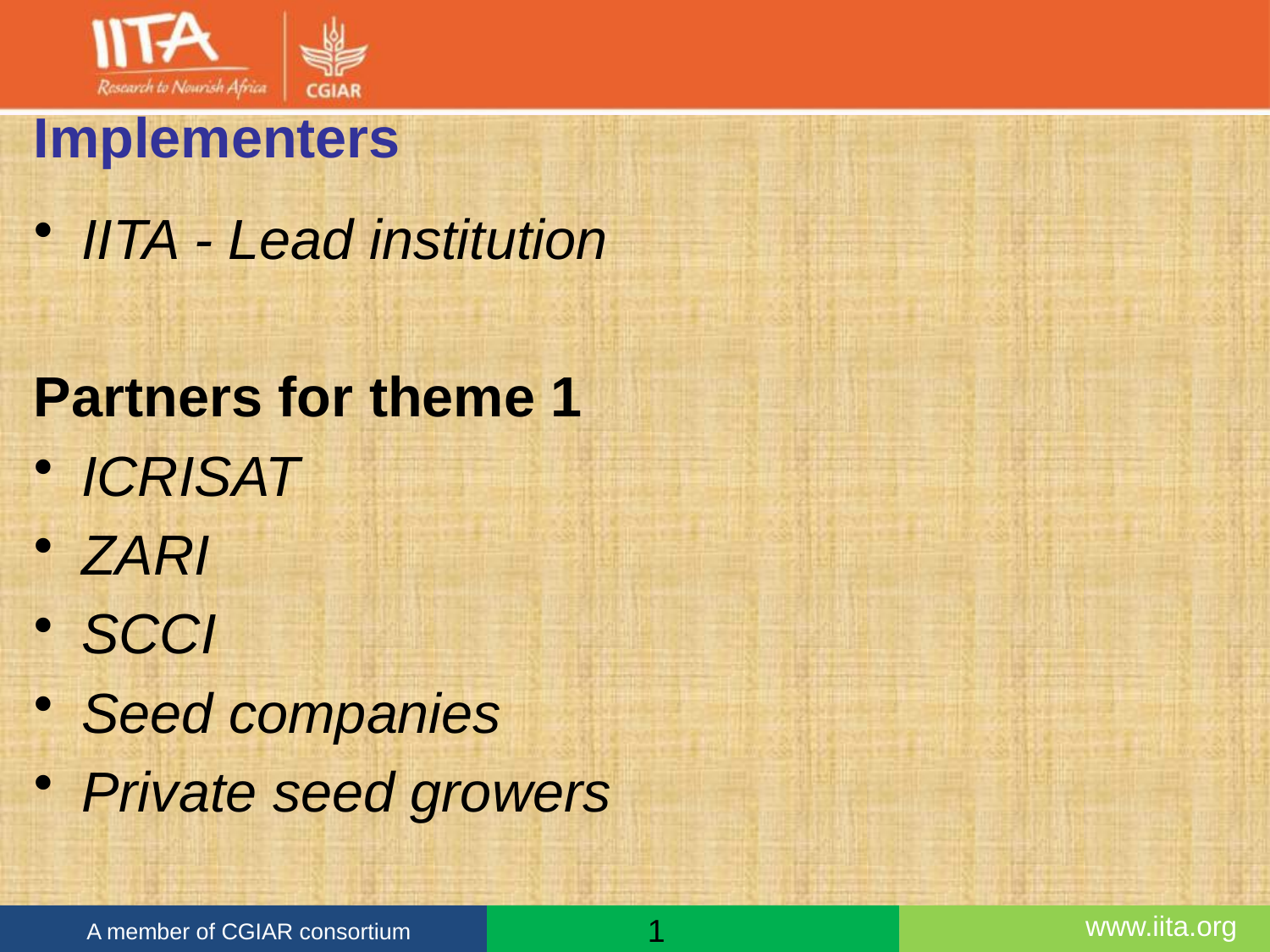

# Implementers
IITA - Lead institution

Partners for theme 1
ICRISAT
ZARI
SCCI
Seed companies
Private seed growers
1